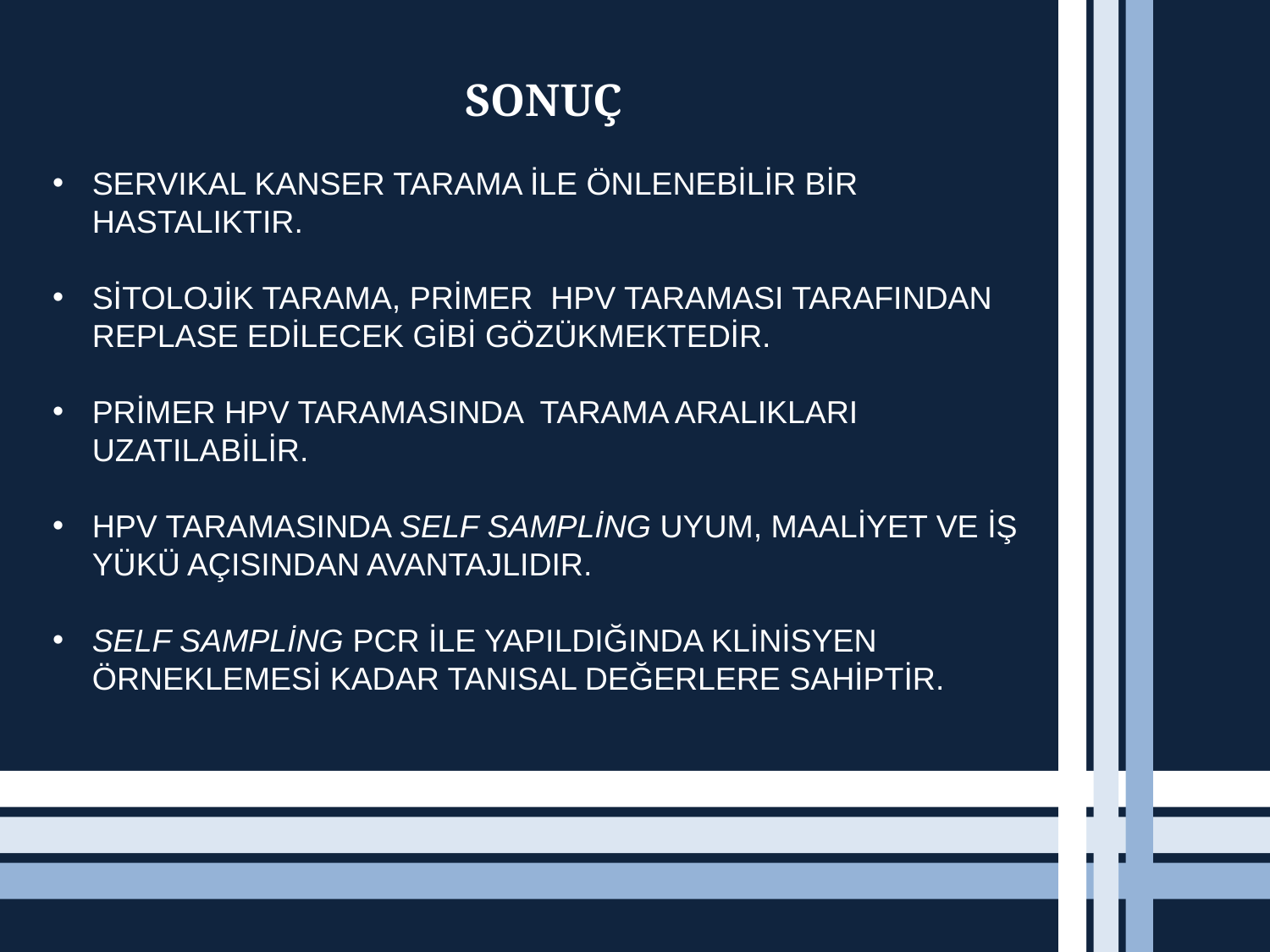

# SONUÇ
SERVIKAL KANSER TARAMA İLE ÖNLENEBİLİR BİR HASTALIKTIR.

SİTOLOJİK TARAMA, PRİMER  HPV TARAMASI TARAFINDAN REPLASE EDİLECEK GİBİ GÖZÜKMEKTEDİR.

PRİMER HPV TARAMASINDA  TARAMA ARALIKLARI UZATILABİLİR.

HPV TARAMASINDA SELF SAMPLİNG UYUM, MAALİYET VE İŞ YÜKÜ AÇISINDAN AVANTAJLIDIR.

SELF SAMPLİNG PCR İLE YAPILDIĞINDA KLİNİSYEN ÖRNEKLEMESİ KADAR TANISAL DEĞERLERE SAHİPTİR.